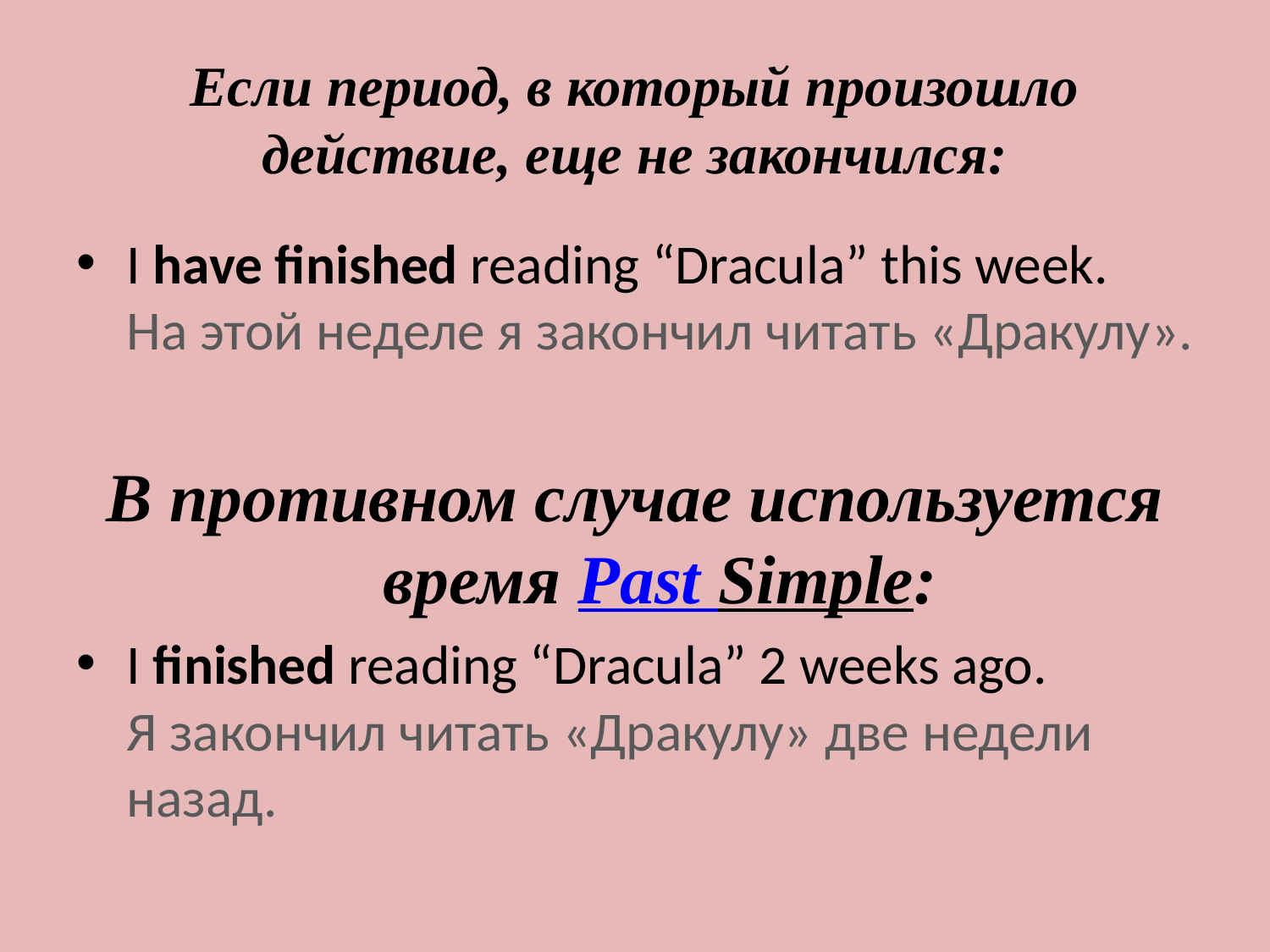

# Если период, в который произошло действие, еще не закончился:
I have finished reading “Dracula” this week.
На этой неделе я закончил читать «Дракулу».

В противном случае используется время Past Simple:
I finished reading “Dracula” 2 weeks ago.
Я закончил читать «Дракулу» две недели назад.